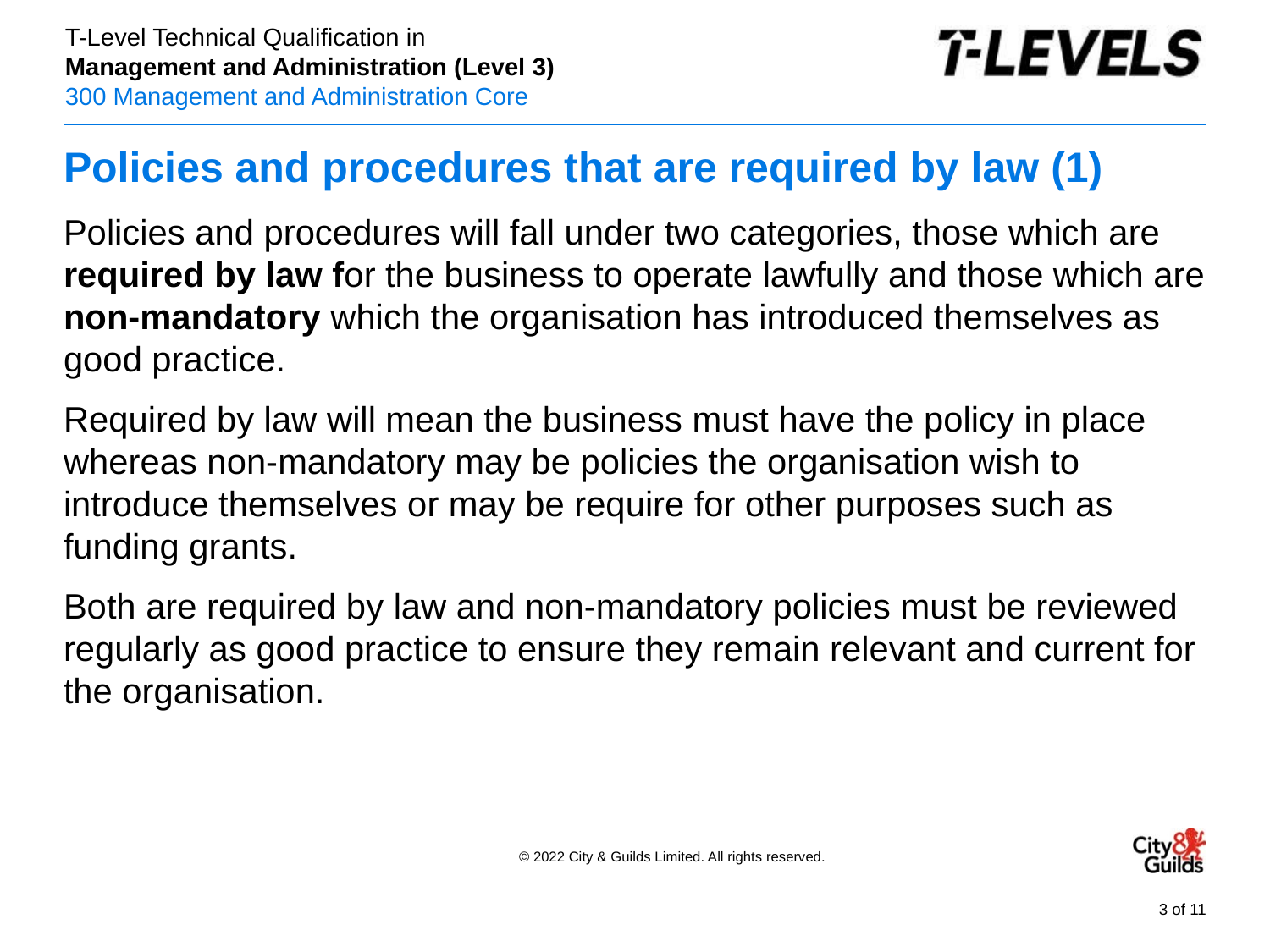

# Policies and procedures that are required by law (1)
Policies and procedures will fall under two categories, those which are required by law for the business to operate lawfully and those which are non-mandatory which the organisation has introduced themselves as good practice.
Required by law will mean the business must have the policy in place whereas non-mandatory may be policies the organisation wish to introduce themselves or may be require for other purposes such as funding grants.
Both are required by law and non-mandatory policies must be reviewed regularly as good practice to ensure they remain relevant and current for the organisation.